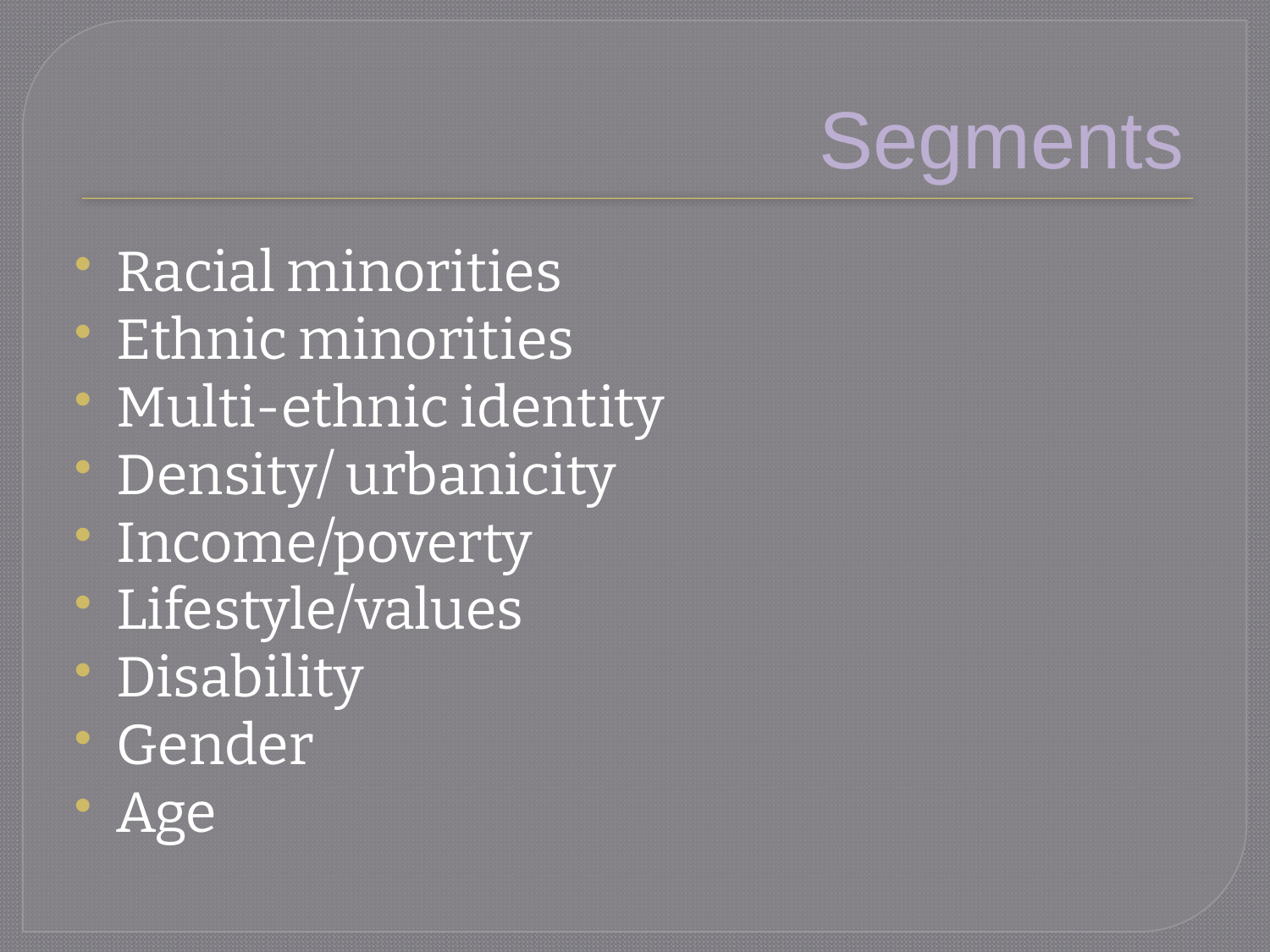

# Segments
Racial minorities
Ethnic minorities
Multi-ethnic identity
Density/ urbanicity
Income/poverty
Lifestyle/values
Disability
Gender
Age